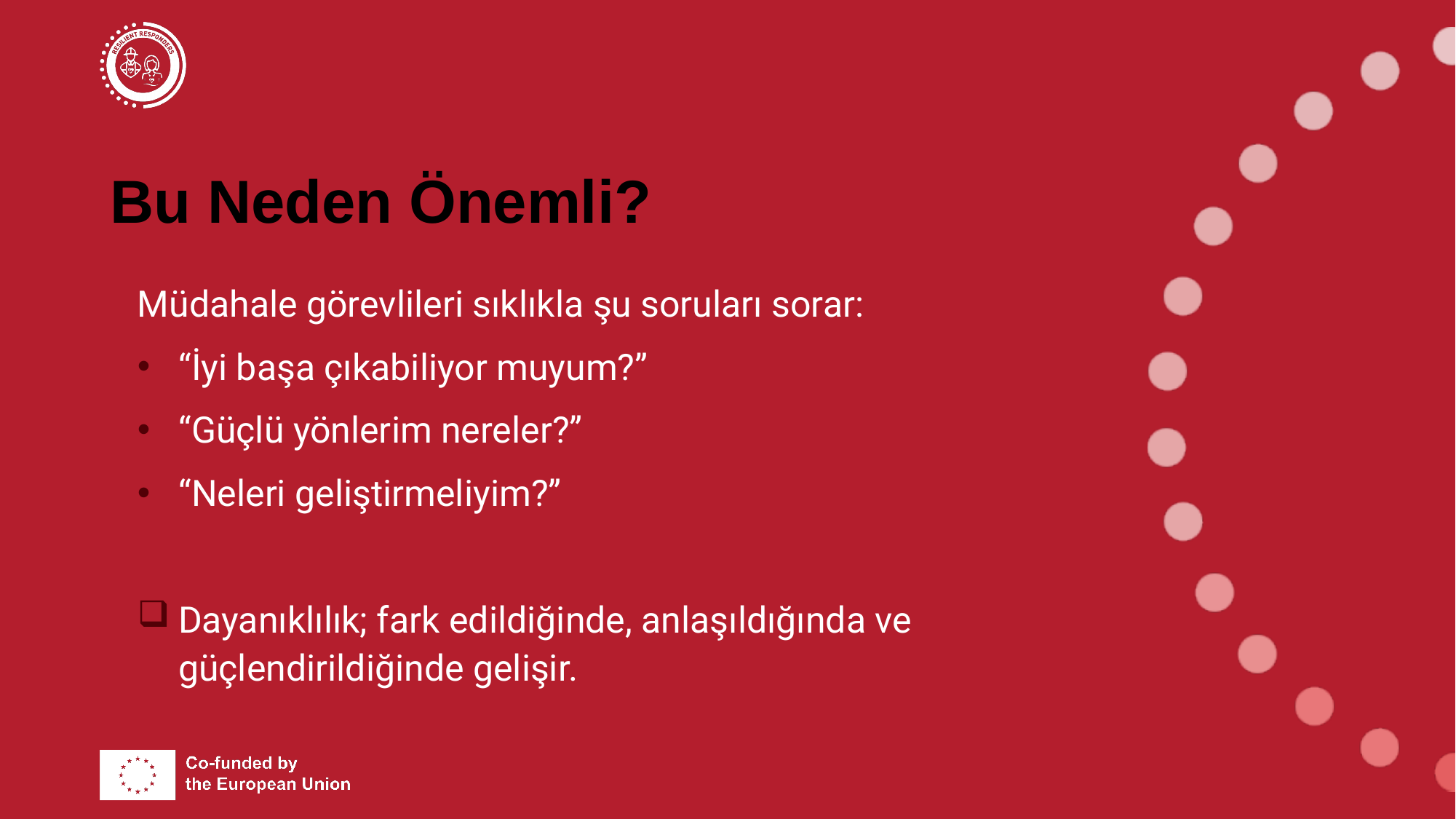

# Bu Neden Önemli?
Müdahale görevlileri sıklıkla şu soruları sorar:
“İyi başa çıkabiliyor muyum?”
“Güçlü yönlerim nereler?”
“Neleri geliştirmeliyim?”

Dayanıklılık; fark edildiğinde, anlaşıldığında ve güçlendirildiğinde gelişir.